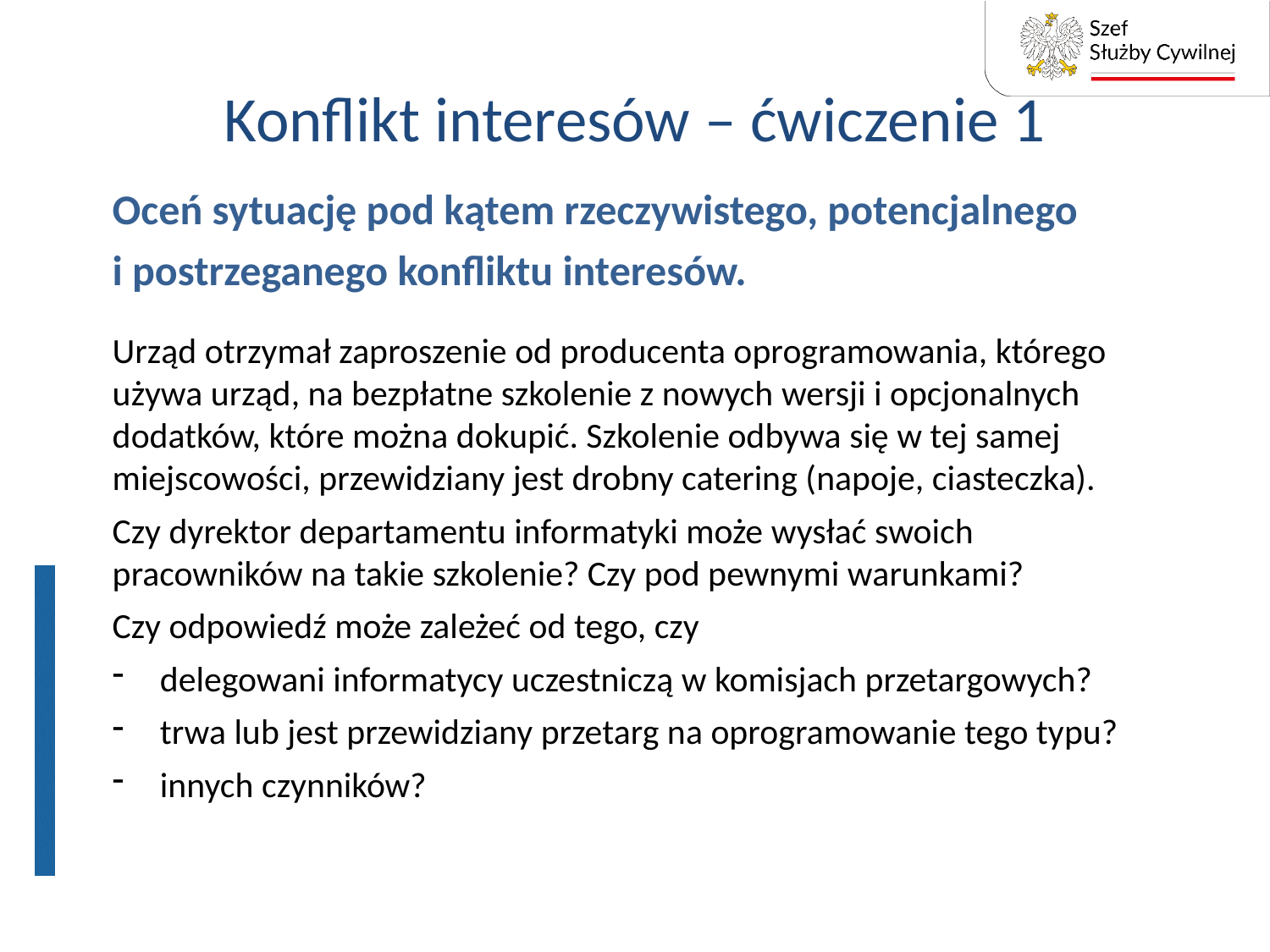

# Konflikt interesów – ćwiczenie 1
Oceń sytuację pod kątem rzeczywistego, potencjalnego
i postrzeganego konfliktu interesów.
Urząd otrzymał zaproszenie od producenta oprogramowania, którego używa urząd, na bezpłatne szkolenie z nowych wersji i opcjonalnych dodatków, które można dokupić. Szkolenie odbywa się w tej samej miejscowości, przewidziany jest drobny catering (napoje, ciasteczka).
Czy dyrektor departamentu informatyki może wysłać swoich pracowników na takie szkolenie? Czy pod pewnymi warunkami?
Czy odpowiedź może zależeć od tego, czy
delegowani informatycy uczestniczą w komisjach przetargowych?
trwa lub jest przewidziany przetarg na oprogramowanie tego typu?
innych czynników?